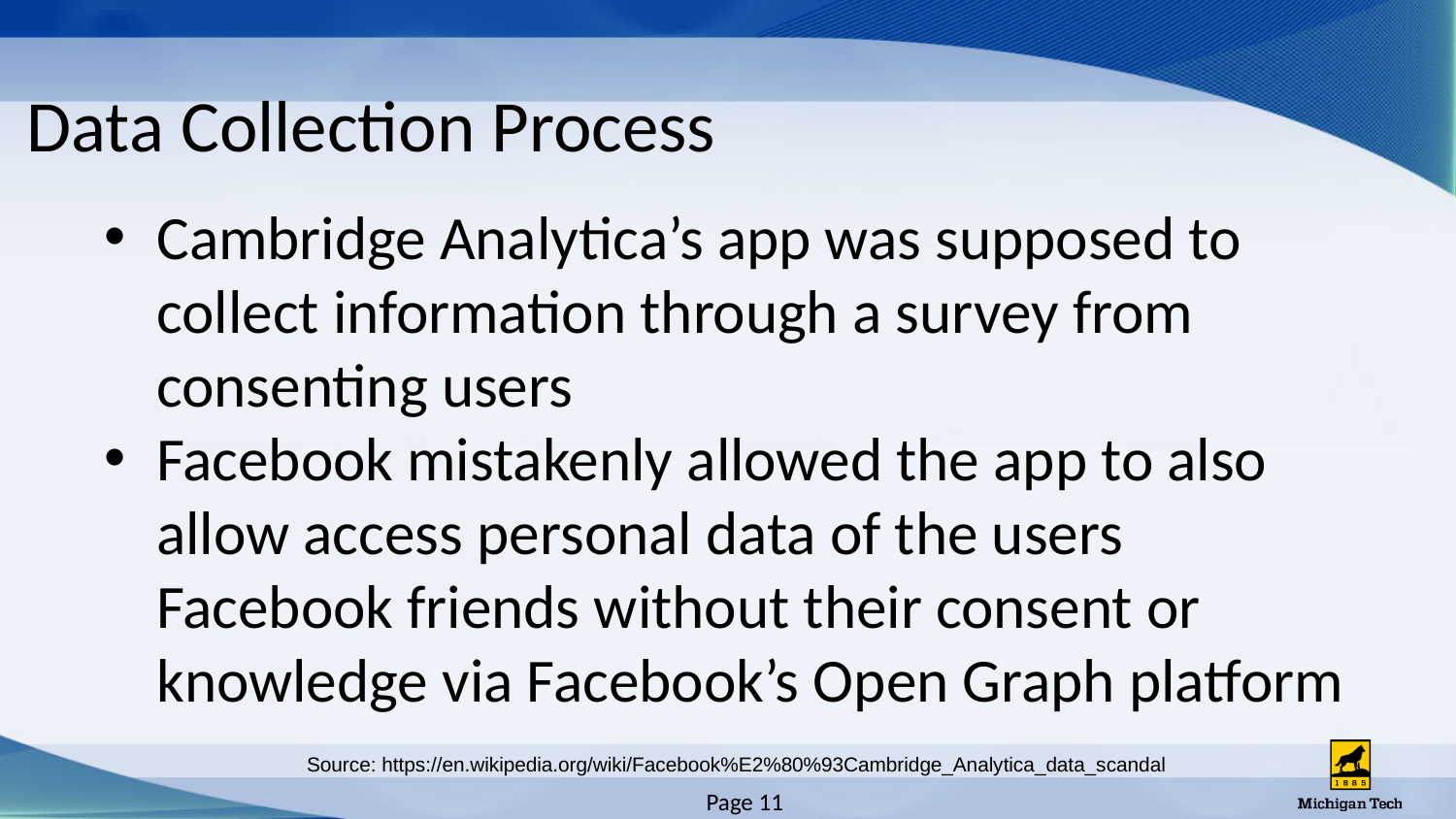

# Data Collection Process
Cambridge Analytica’s app was supposed to collect information through a survey from consenting users
Facebook mistakenly allowed the app to also allow access personal data of the users Facebook friends without their consent or knowledge via Facebook’s Open Graph platform
Source: https://en.wikipedia.org/wiki/Facebook%E2%80%93Cambridge_Analytica_data_scandal